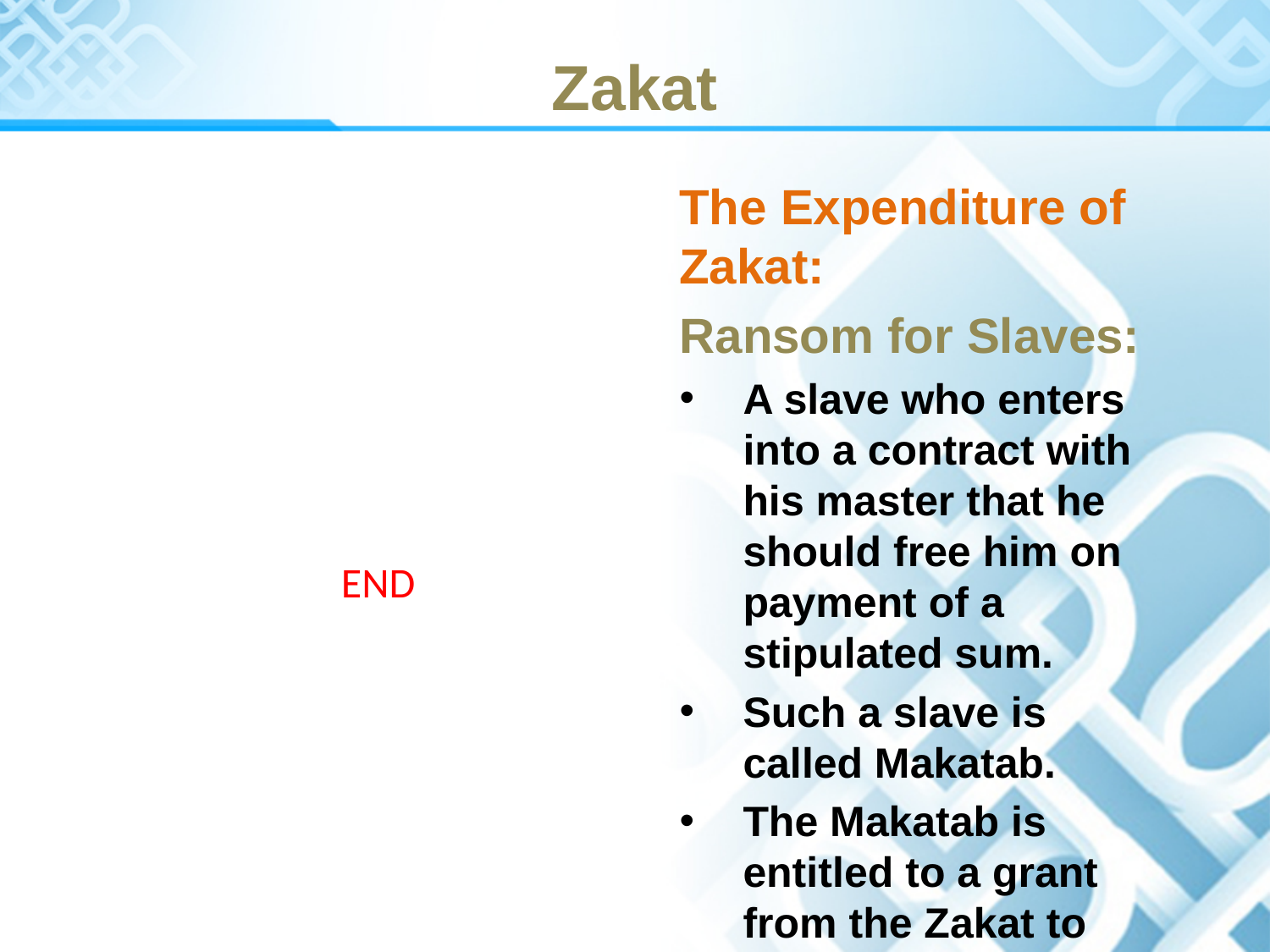

Zakat
The Expenditure of Zakat:
Ransom for Slaves:
A slave who enters into a contract with his master that he should free him on payment of a stipulated sum.
Such a slave is called Makatab.
The Makatab is entitled to a grant from the Zakat to buy his freedom.
END